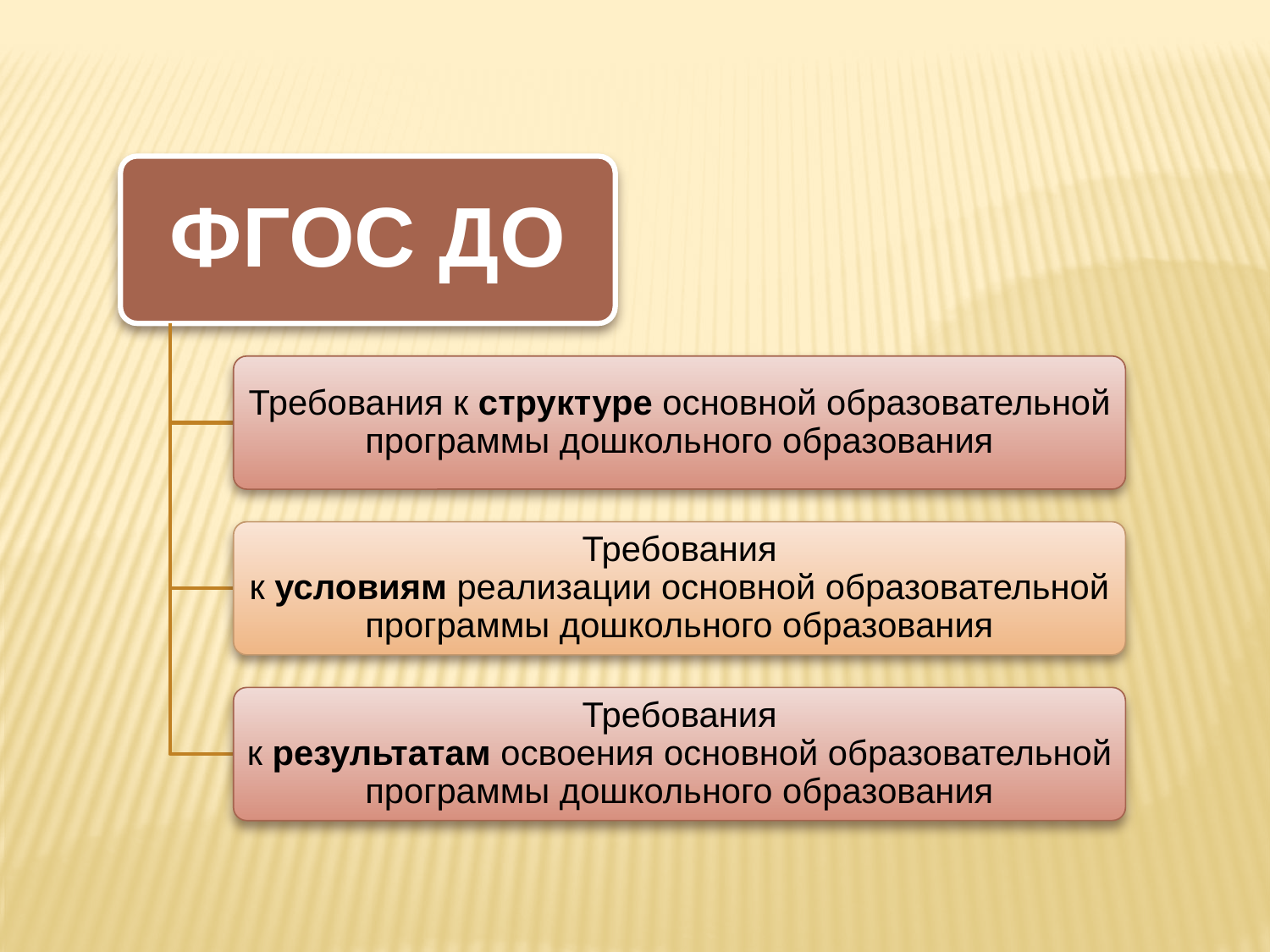

ФГОС ДО
Требования к структуре основной образовательной программы дошкольного образования
Требования
к условиям реализации основной образовательной программы дошкольного образования
Требования
к результатам освоения основной образовательной программы дошкольного образования